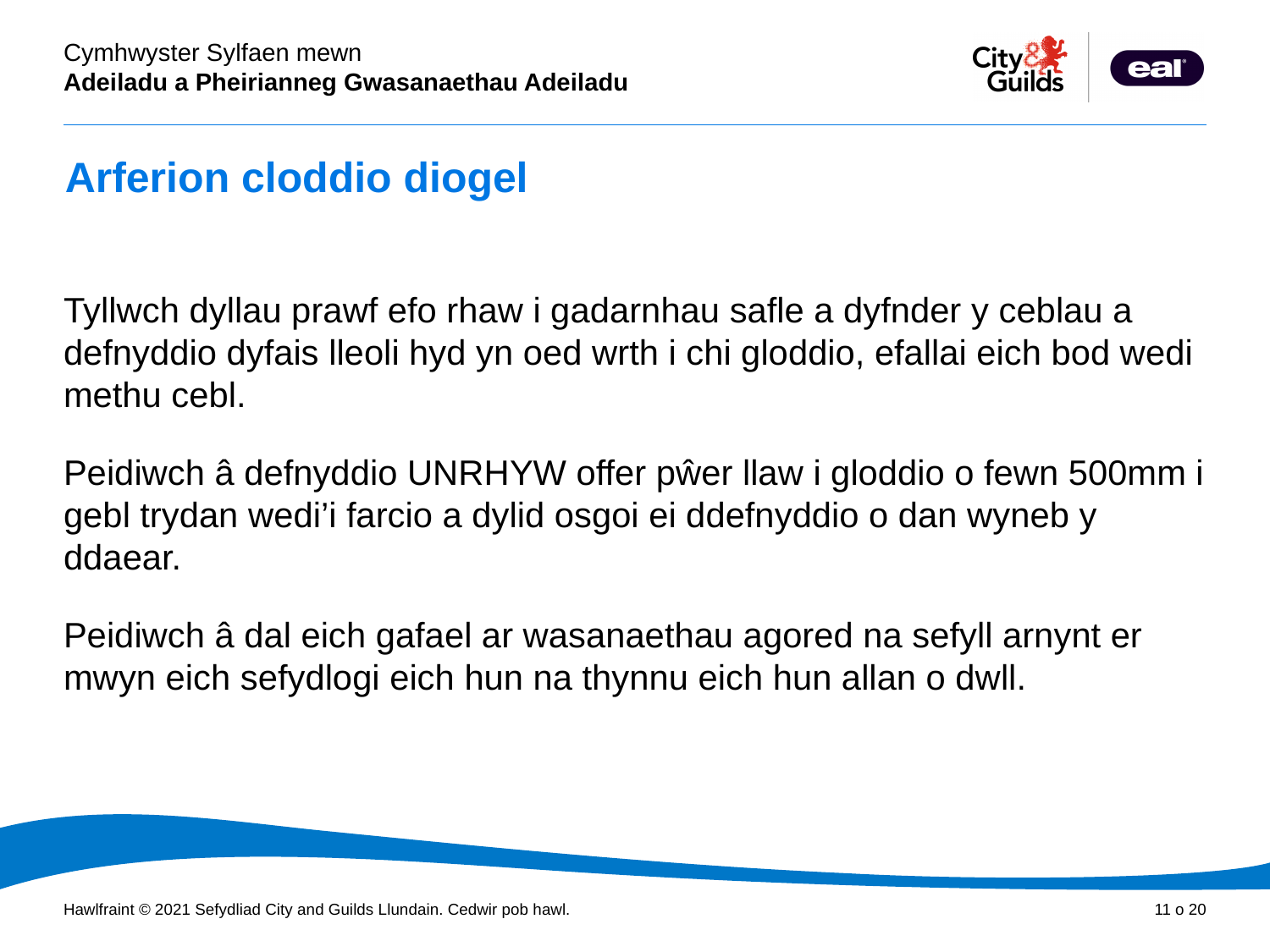

# Arferion cloddio diogel

Tyllwch dyllau prawf efo rhaw i gadarnhau safle a dyfnder y ceblau a defnyddio dyfais lleoli hyd yn oed wrth i chi gloddio, efallai eich bod wedi methu cebl.
Peidiwch â defnyddio UNRHYW offer pŵer llaw i gloddio o fewn 500mm i gebl trydan wedi’i farcio a dylid osgoi ei ddefnyddio o dan wyneb y ddaear.
Peidiwch â dal eich gafael ar wasanaethau agored na sefyll arnynt er mwyn eich sefydlogi eich hun na thynnu eich hun allan o dwll.